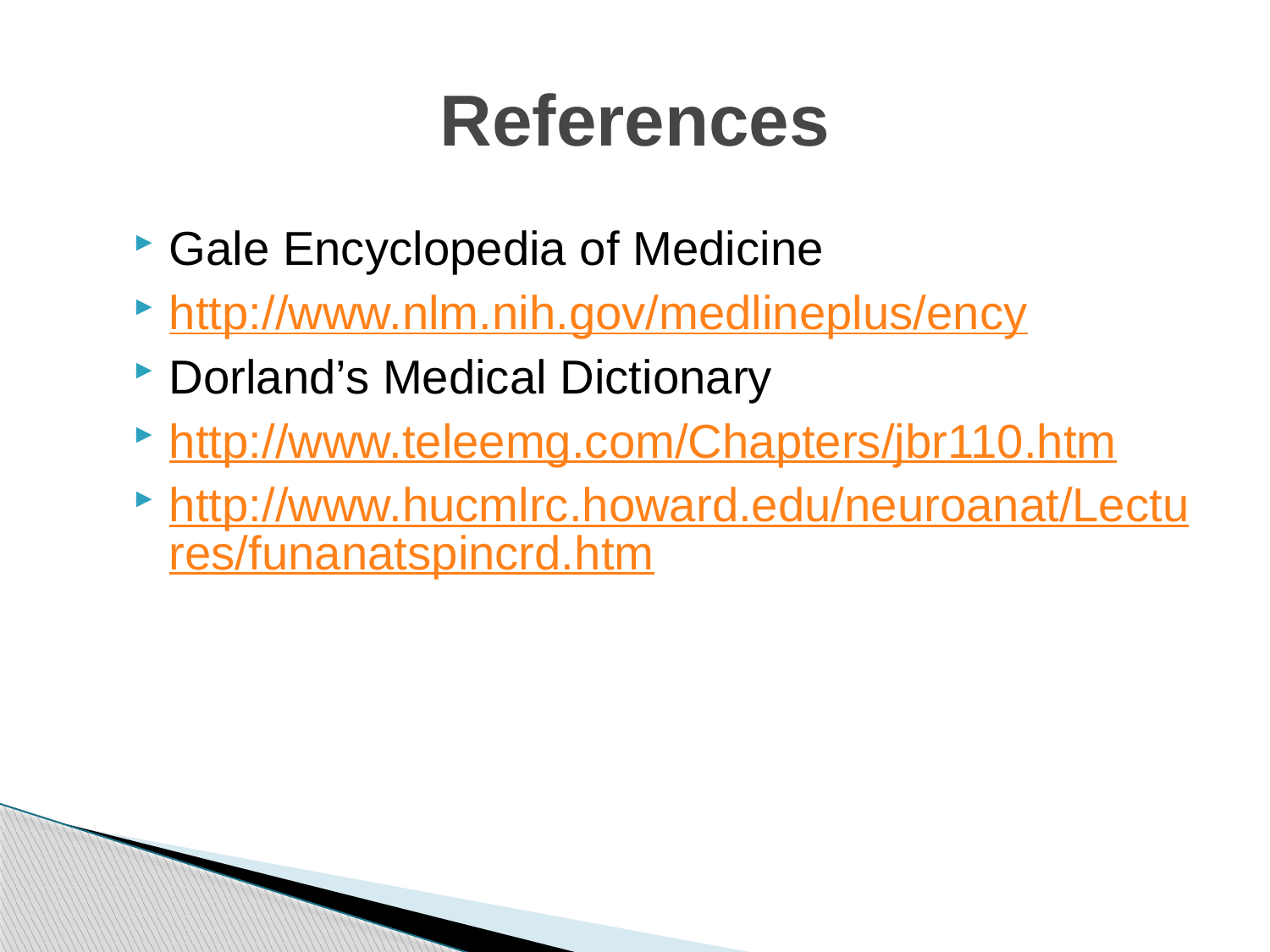

# References
Gale Encyclopedia of Medicine
http://www.nlm.nih.gov/medlineplus/ency
Dorland’s Medical Dictionary
http://www.teleemg.com/Chapters/jbr110.htm
http://www.hucmlrc.howard.edu/neuroanat/Lectures/funanatspincrd.htm